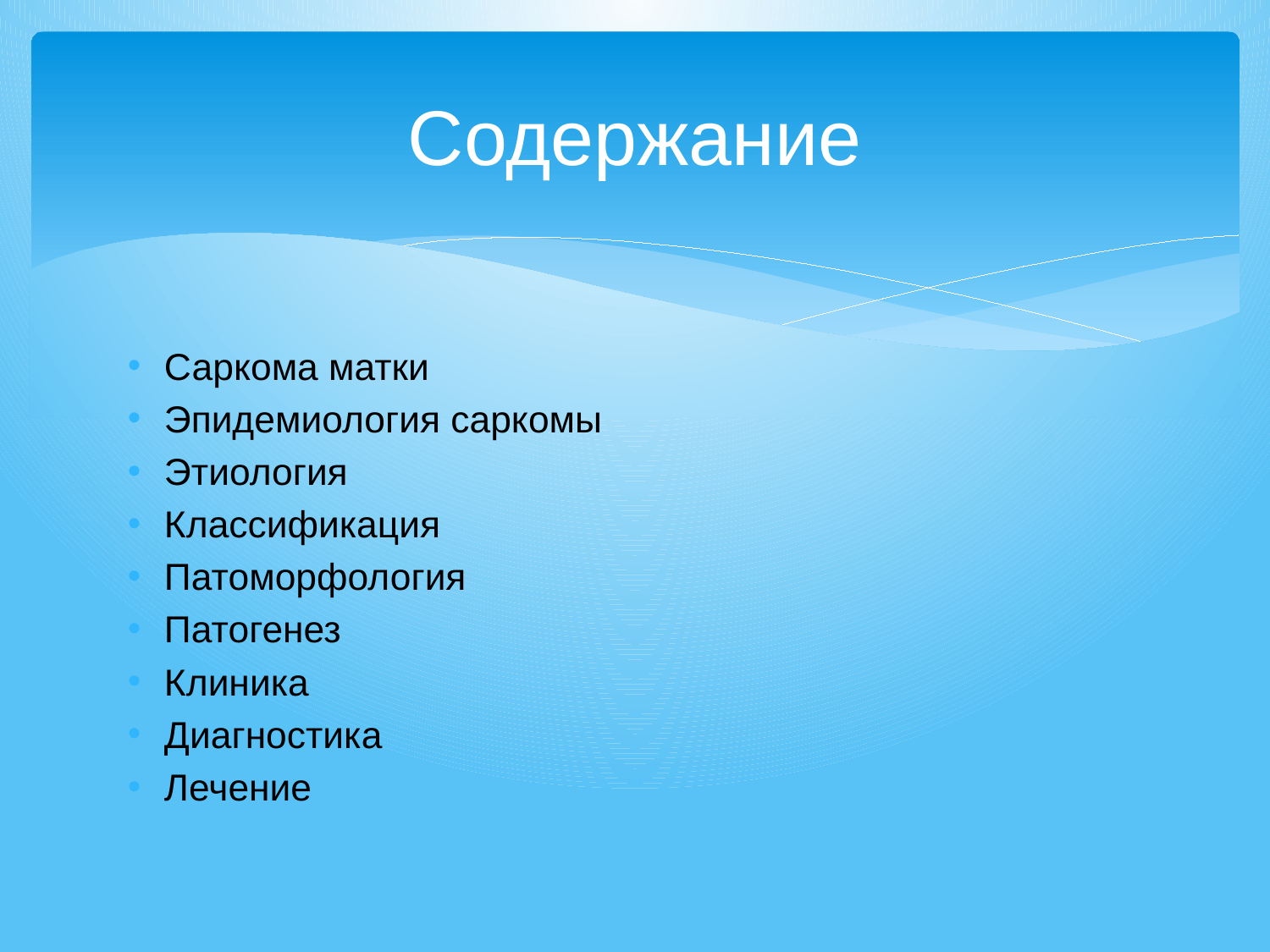

# Содержание
Саркома матки
Эпидемиология саркомы
Этиология
Классификация
Патоморфология
Патогенез
Клиника
Диагностика
Лечение